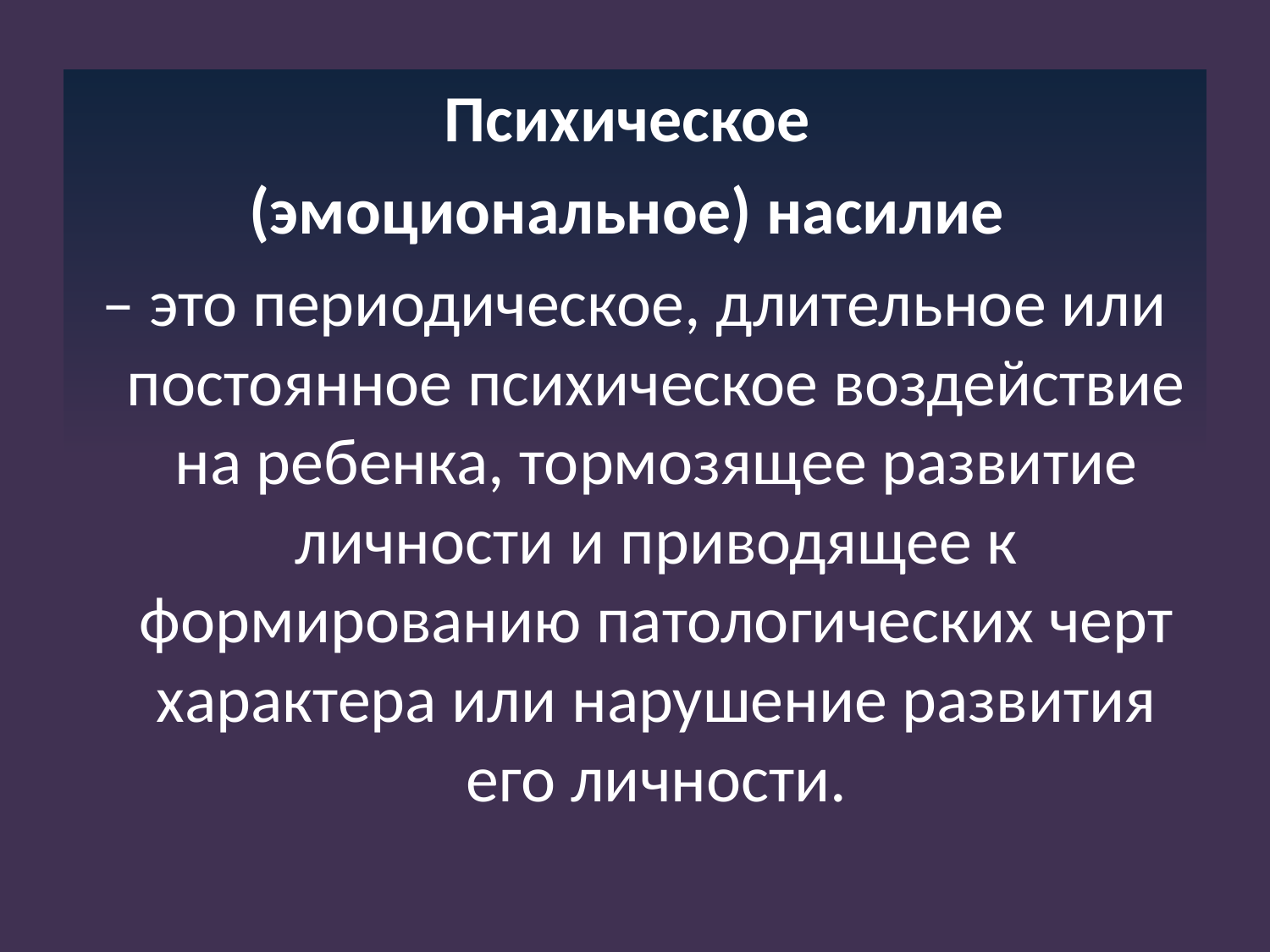

#
Психическое
(эмоциональное) насилие
– это периодическое, длительное или постоянное психическое воздействие на ребенка, тормозящее развитие личности и приводящее к формированию патологических черт характера или нарушение развития его личности.